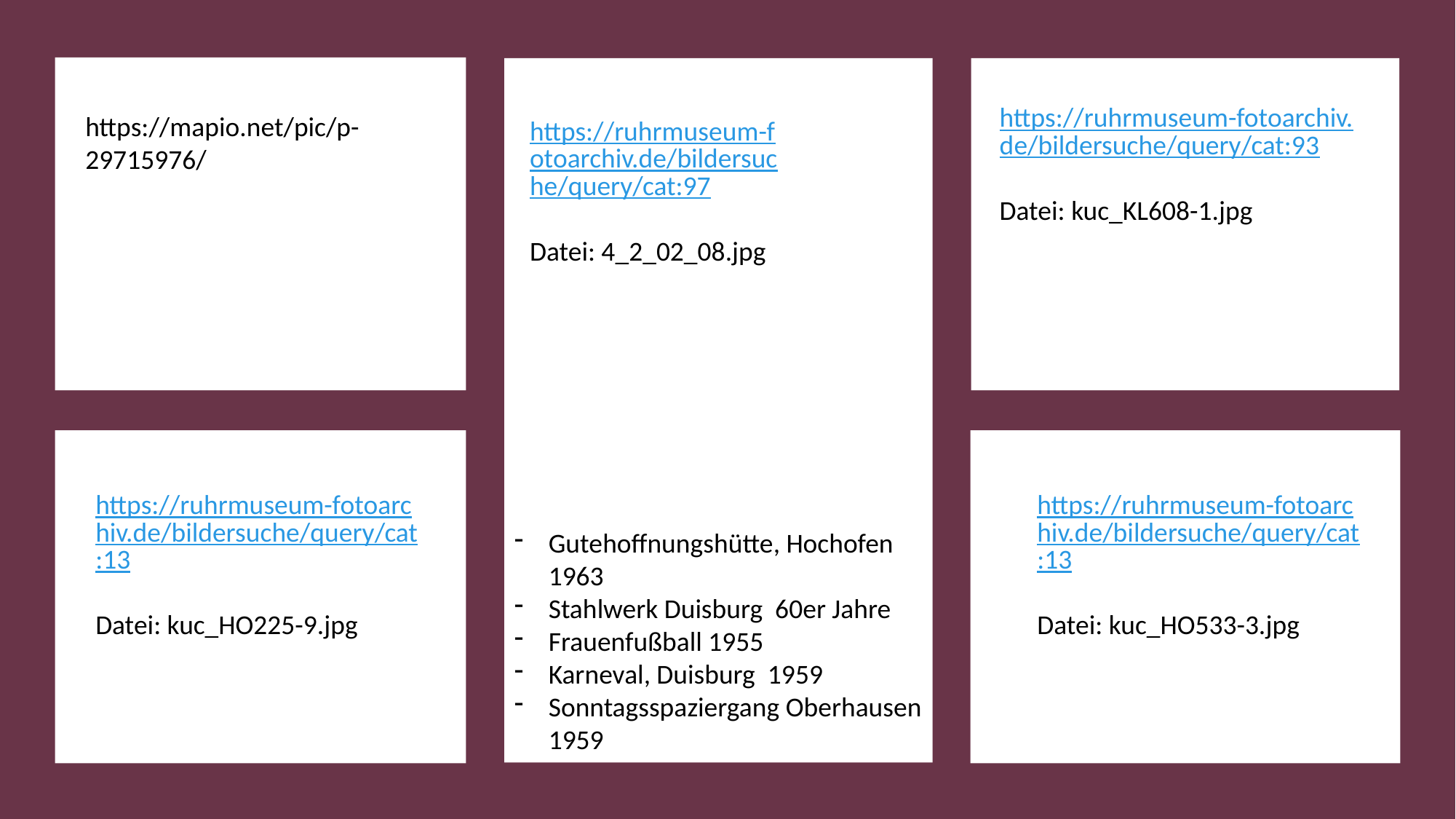

https://ruhrmuseum-fotoarchiv.de/bildersuche/query/cat:93

Datei: kuc_KL608-1.jpg
https://mapio.net/pic/p-29715976/
https://ruhrmuseum-fotoarchiv.de/bildersuche/query/cat:97

Datei: 4_2_02_08.jpg

https://ruhrmuseum-fotoarchiv.de/bildersuche/query/cat:13

Datei: kuc_HO533-3.jpg
https://ruhrmuseum-fotoarchiv.de/bildersuche/query/cat:13

Datei: kuc_HO225-9.jpg
Gutehoffnungshütte, Hochofen 1963
Stahlwerk Duisburg  60er Jahre
Frauenfußball 1955
Karneval, Duisburg  1959
Sonntagsspaziergang Oberhausen 1959